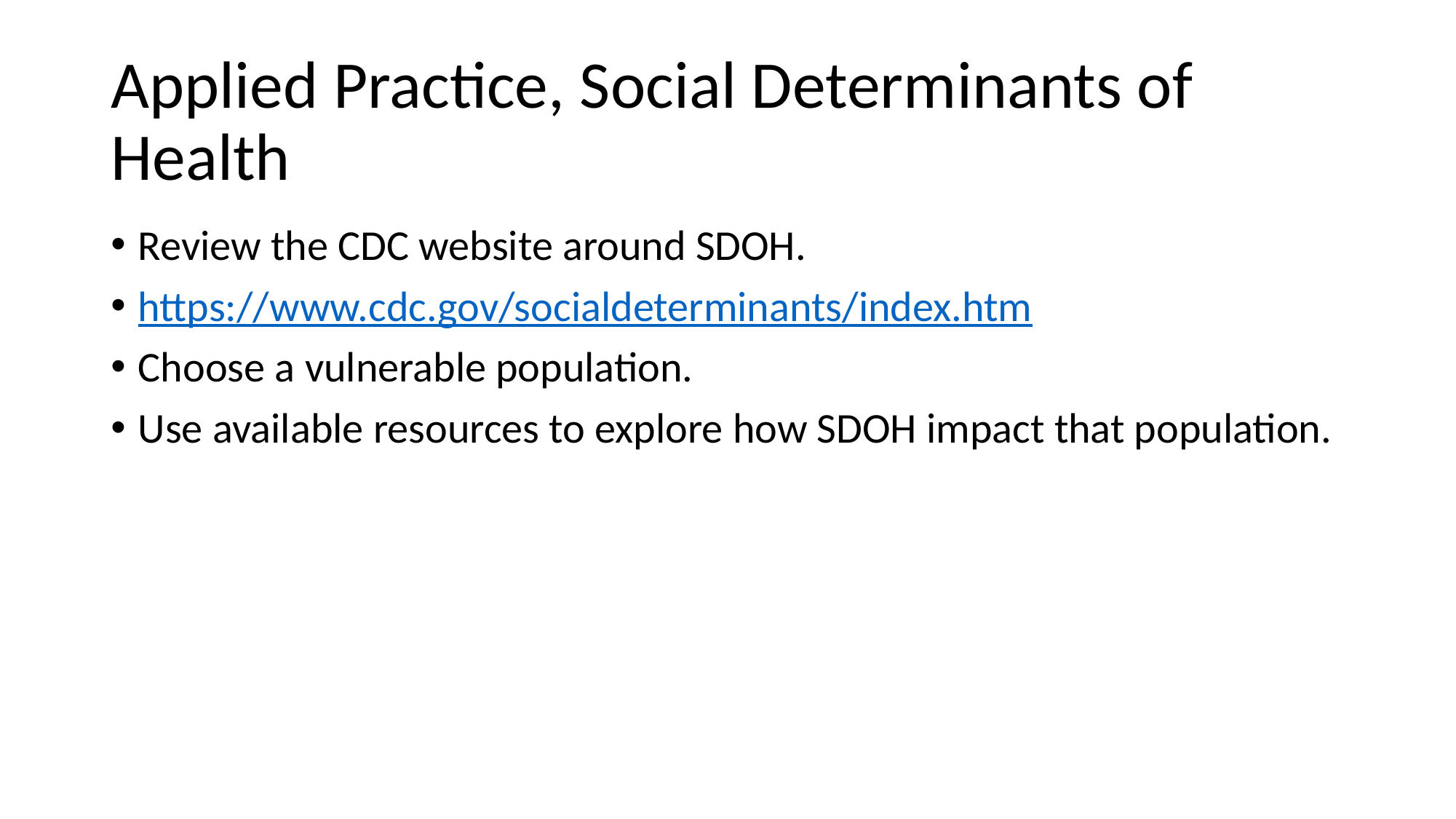

# Applied Practice, Social Determinants of Health
Review the CDC website around SDOH.
https://www.cdc.gov/socialdeterminants/index.htm
Choose a vulnerable population.
Use available resources to explore how SDOH impact that population.